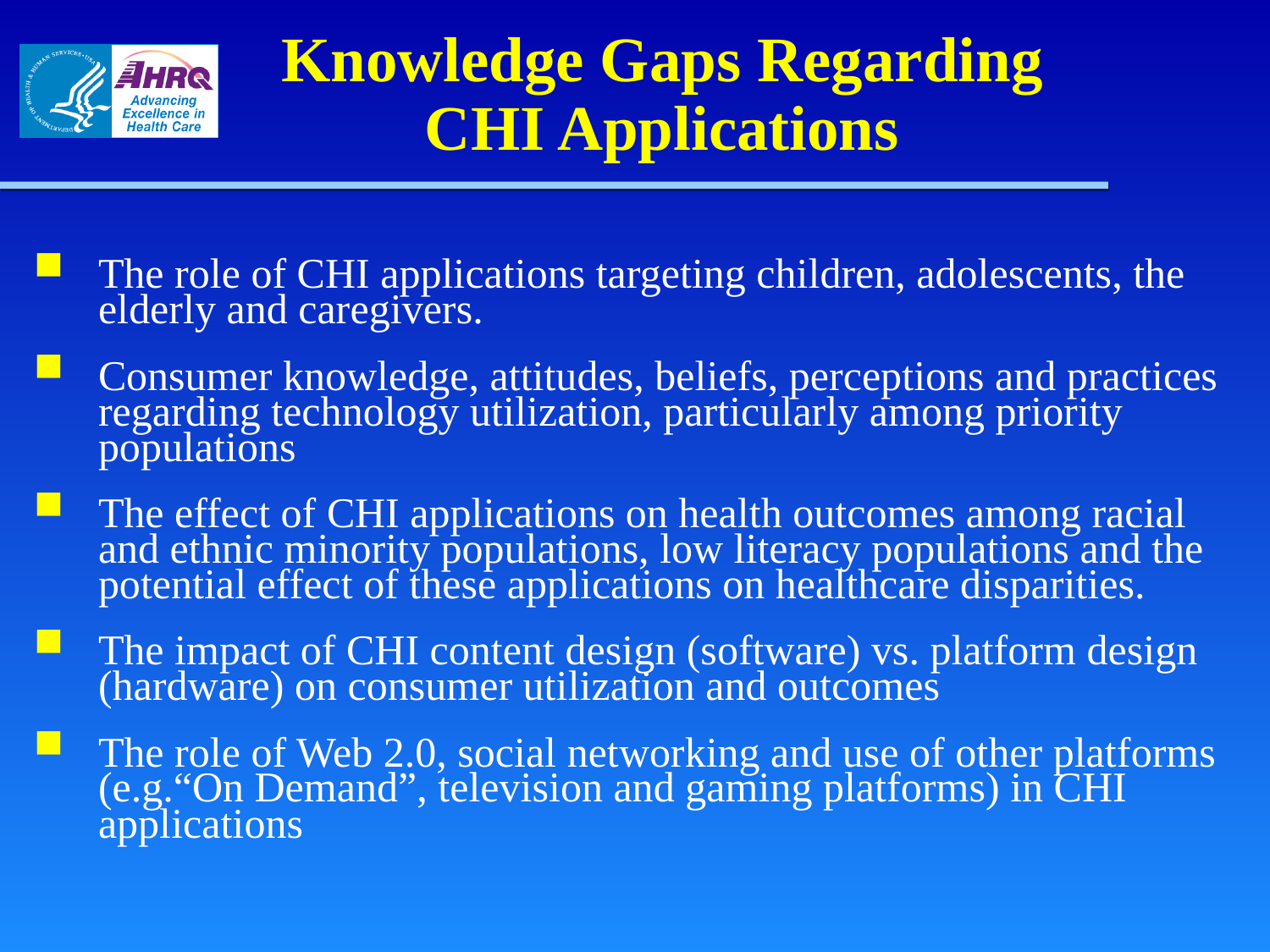

# Knowledge Gaps Regarding CHI Applications
The role of CHI applications targeting children, adolescents, the elderly and caregivers.

Consumer knowledge, attitudes, beliefs, perceptions and practices regarding technology utilization, particularly among priority populations

The effect of CHI applications on health outcomes among racial and ethnic minority populations, low literacy populations and the potential effect of these applications on healthcare disparities.

The impact of CHI content design (software) vs. platform design (hardware) on consumer utilization and outcomes

The role of Web 2.0, social networking and use of other platforms (e.g.“On Demand”, television and gaming platforms) in CHI applications